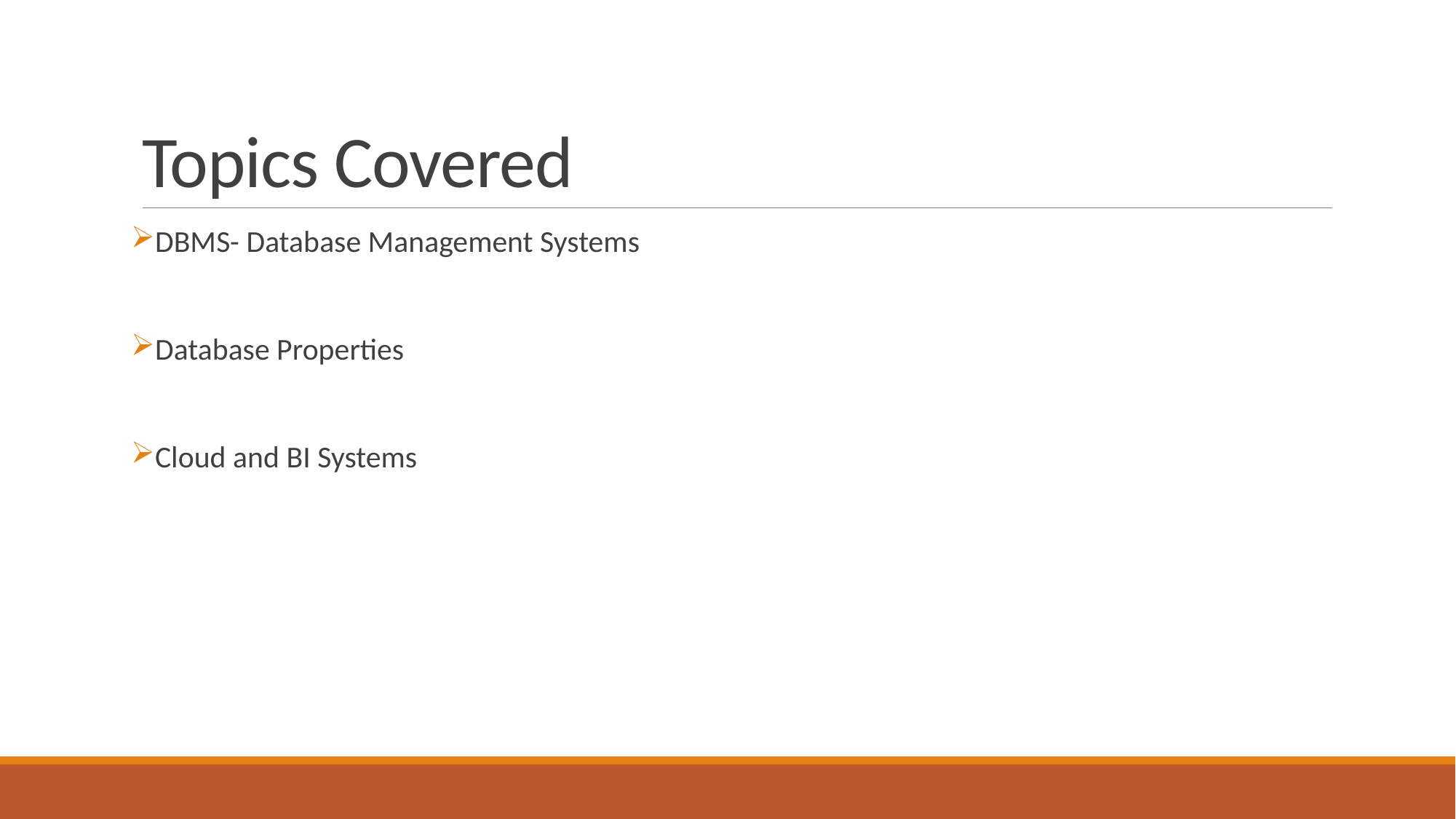

# Topics Covered
DBMS- Database Management Systems

Database Properties

Cloud and BI Systems